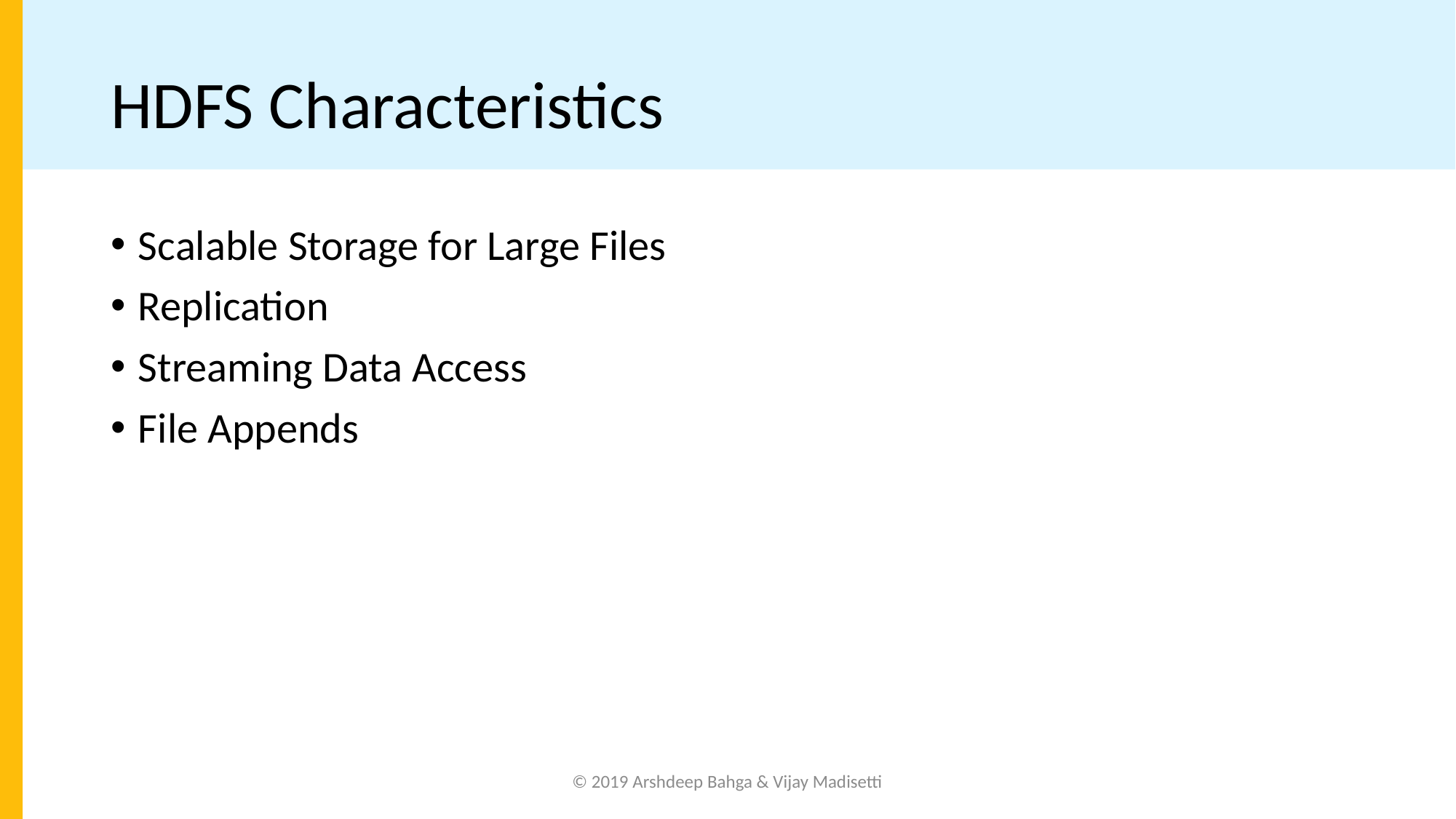

# HDFS Characteristics
Scalable Storage for Large Files
Replication
Streaming Data Access
File Appends
© 2019 Arshdeep Bahga & Vijay Madisetti